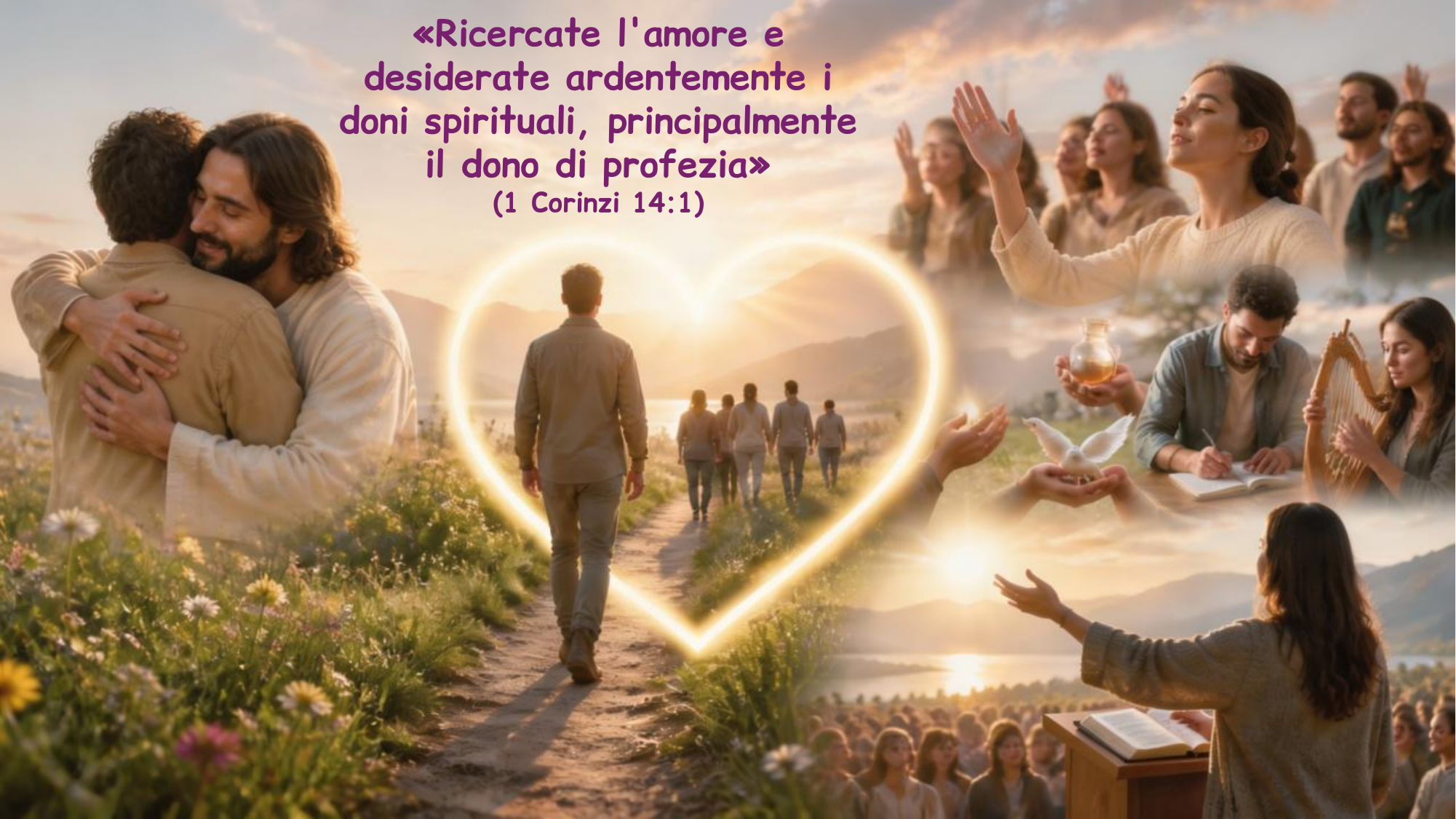

«Ricercate l'amore e desiderate ardentemente i doni spirituali, principalmente il dono di profezia»
(1 Corinzi 14:1)